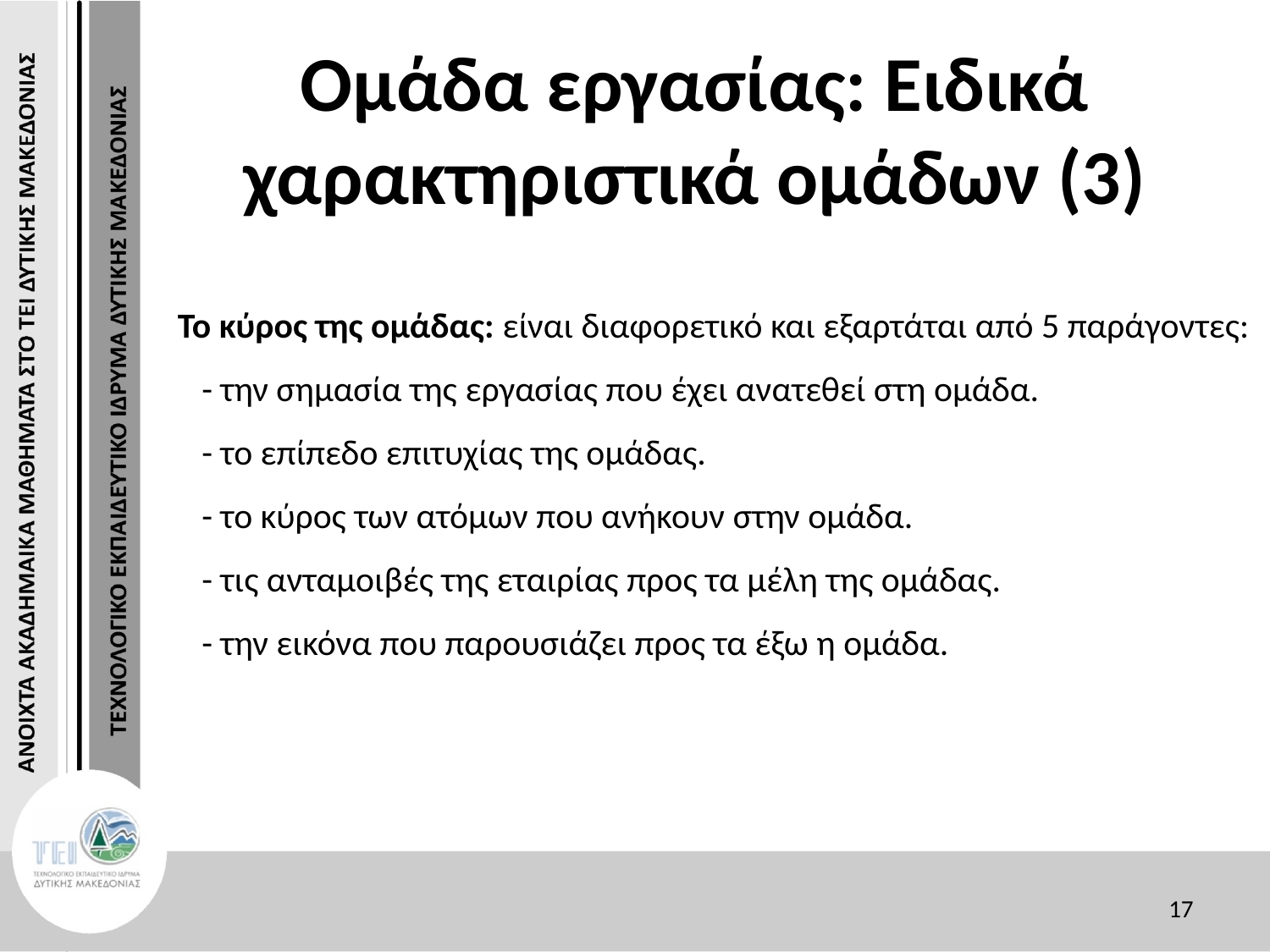

# Ομάδα εργασίας: Ειδικά χαρακτηριστικά ομάδων (3)
Το κύρος της ομάδας: είναι διαφορετικό και εξαρτάται από 5 παράγοντες:
   - την σημασία της εργασίας που έχει ανατεθεί στη ομάδα.
   - το επίπεδο επιτυχίας της ομάδας.
   - το κύρος των ατόμων που ανήκουν στην ομάδα.
   - τις ανταμοιβές της εταιρίας προς τα μέλη της ομάδας.
   - την εικόνα που παρουσιάζει προς τα έξω η ομάδα.
17